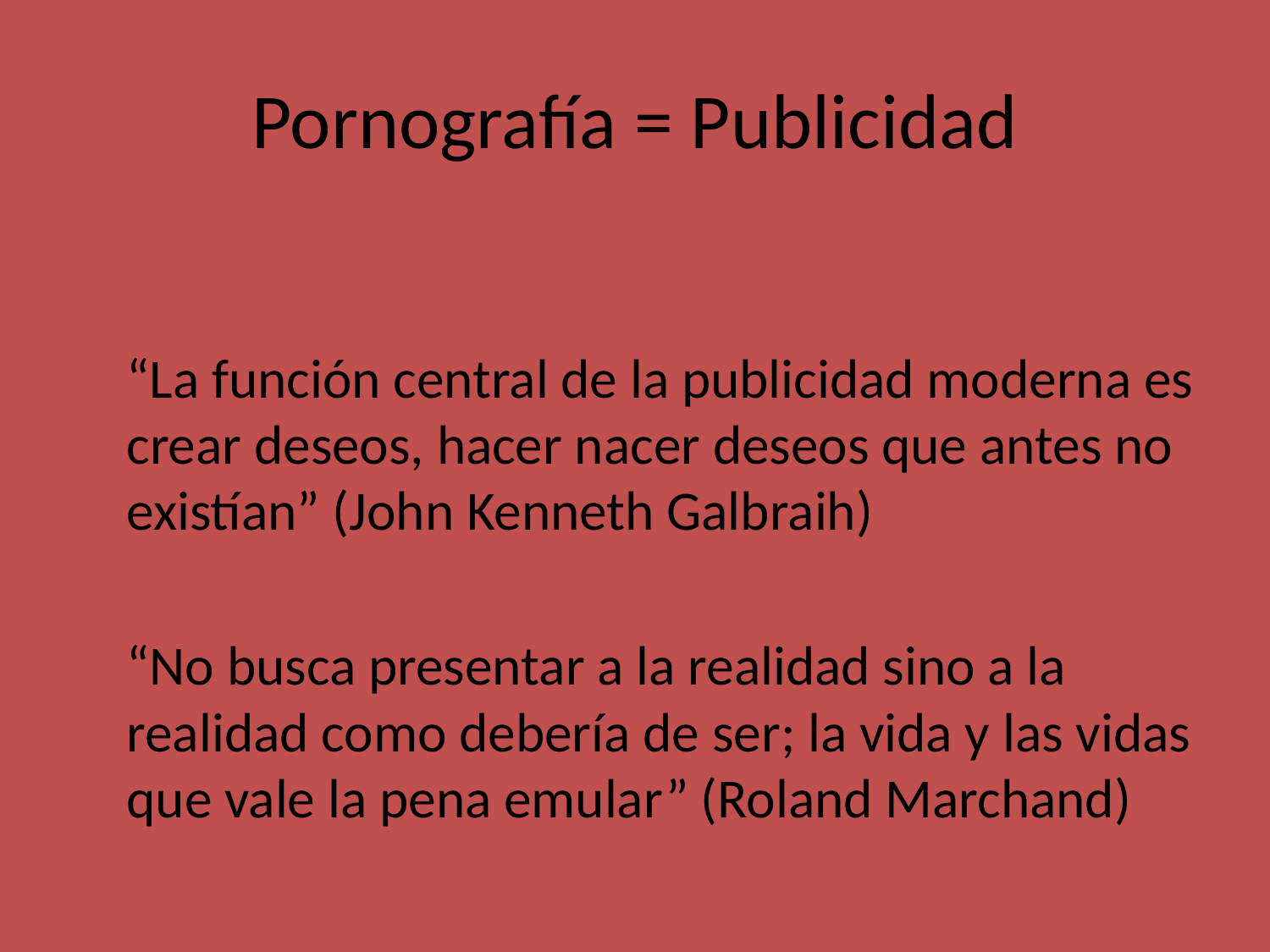

# Pornografía = Publicidad
	“La función central de la publicidad moderna es crear deseos, hacer nacer deseos que antes no existían” (John Kenneth Galbraih)

	“No busca presentar a la realidad sino a la realidad como debería de ser; la vida y las vidas que vale la pena emular” (Roland Marchand)